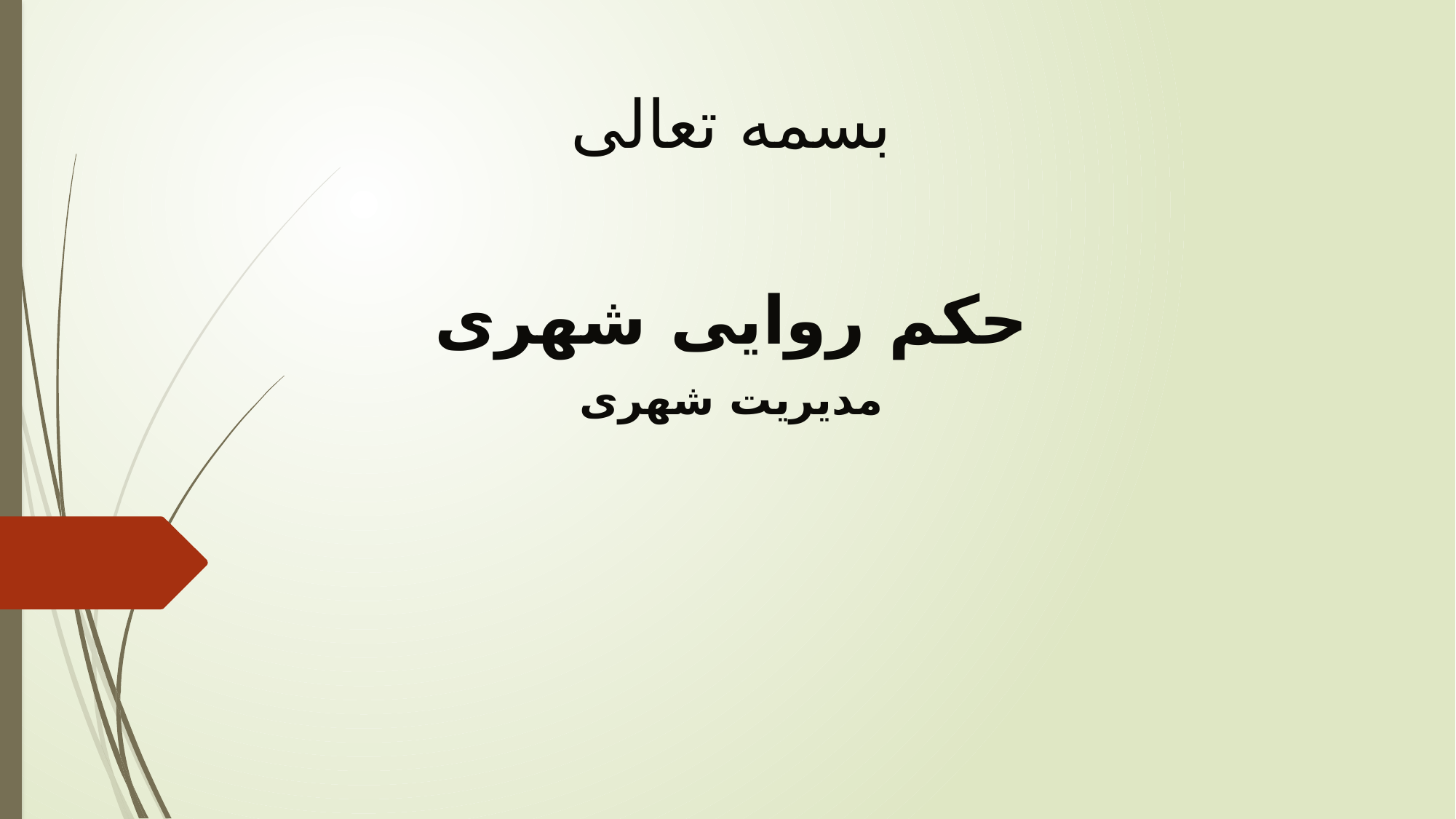

# بسمه تعالی
حکم روایی شهری
مدیریت شهری